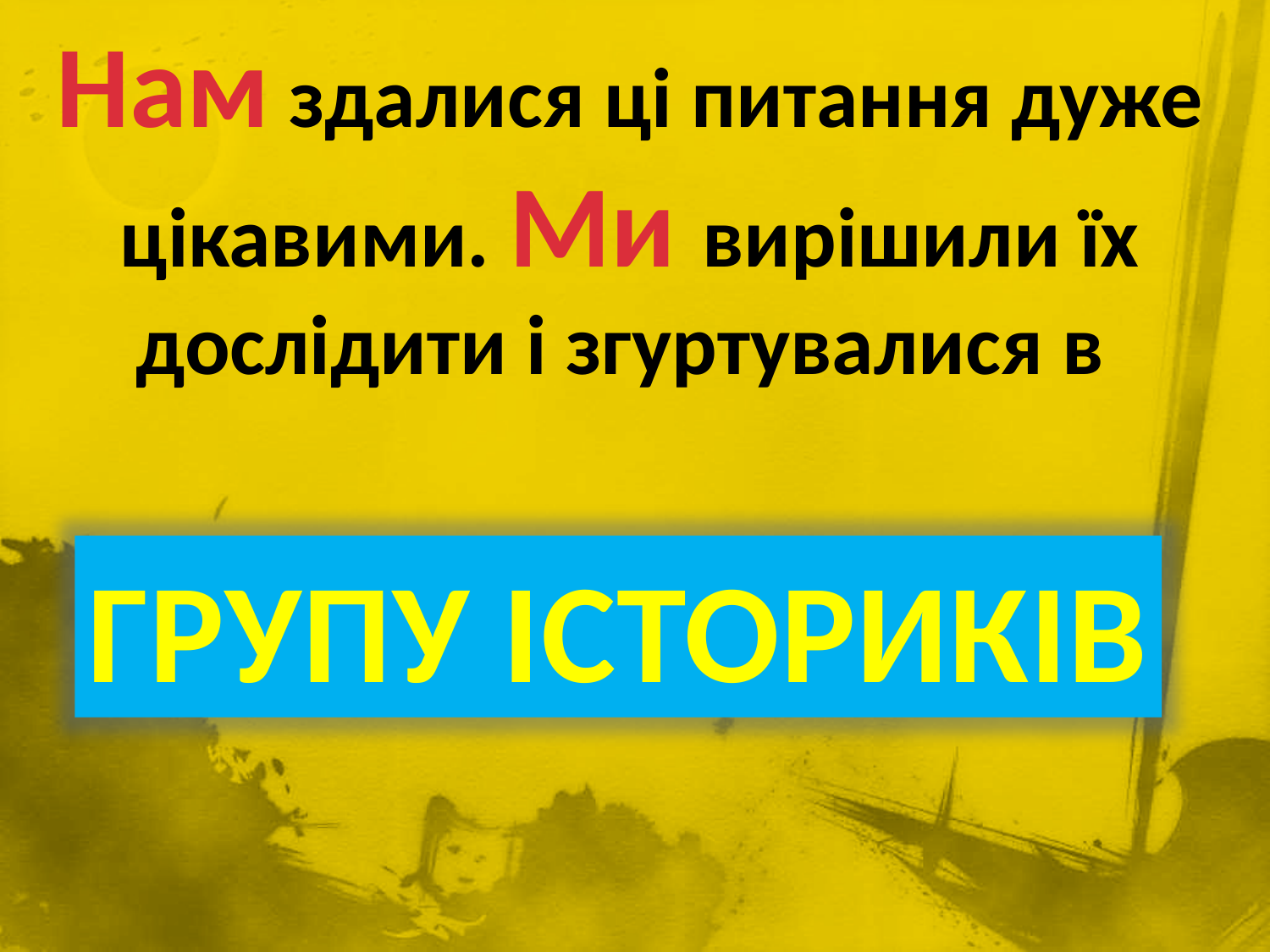

# Нам здалися ці питання дуже цікавими. Ми вирішили їх дослідити і згуртувалися в
ГРУПУ ІСТОРИКІВ